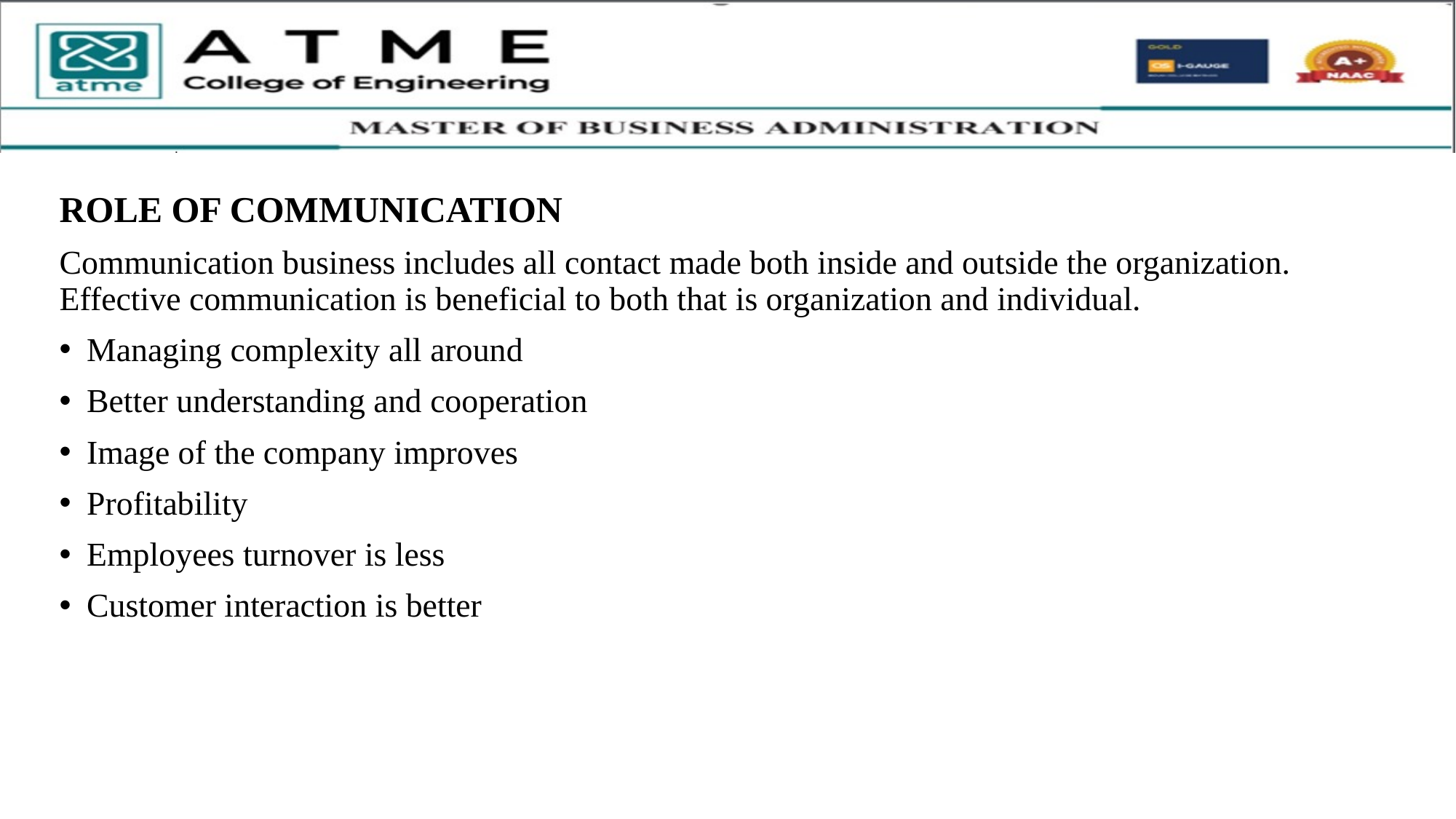

ROLE OF COMMUNICATION
Communication business includes all contact made both inside and outside the organization. Effective communication is beneficial to both that is organization and individual.
Managing complexity all around
Better understanding and cooperation
Image of the company improves
Profitability
Employees turnover is less
Customer interaction is better